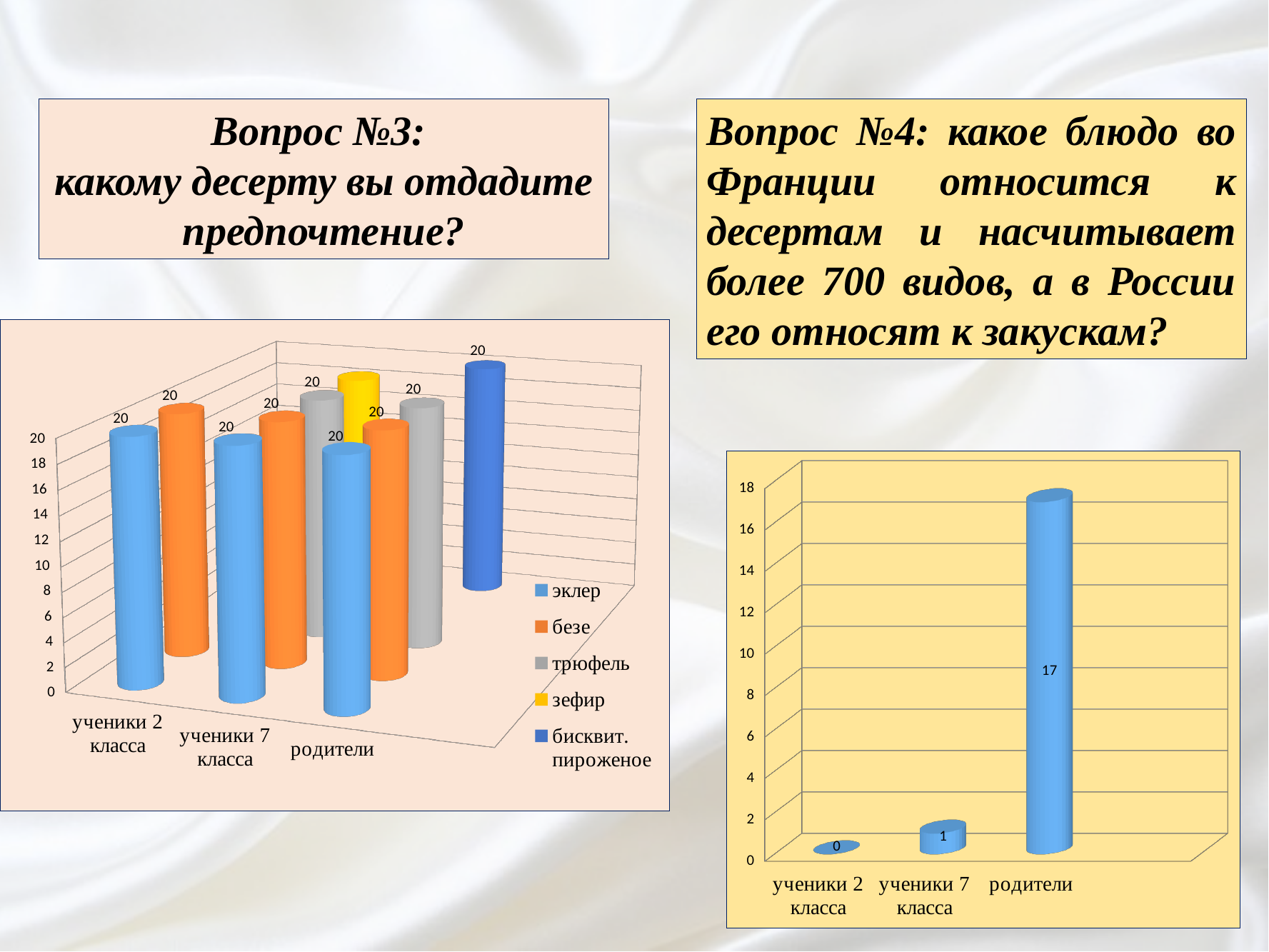

Вопрос №3:
какому десерту вы отдадите предпочтение?
Вопрос №4: какое блюдо во Франции относится к десертам и насчитывает более 700 видов, а в России его относят к закускам?

[unsupported chart]

[unsupported chart]